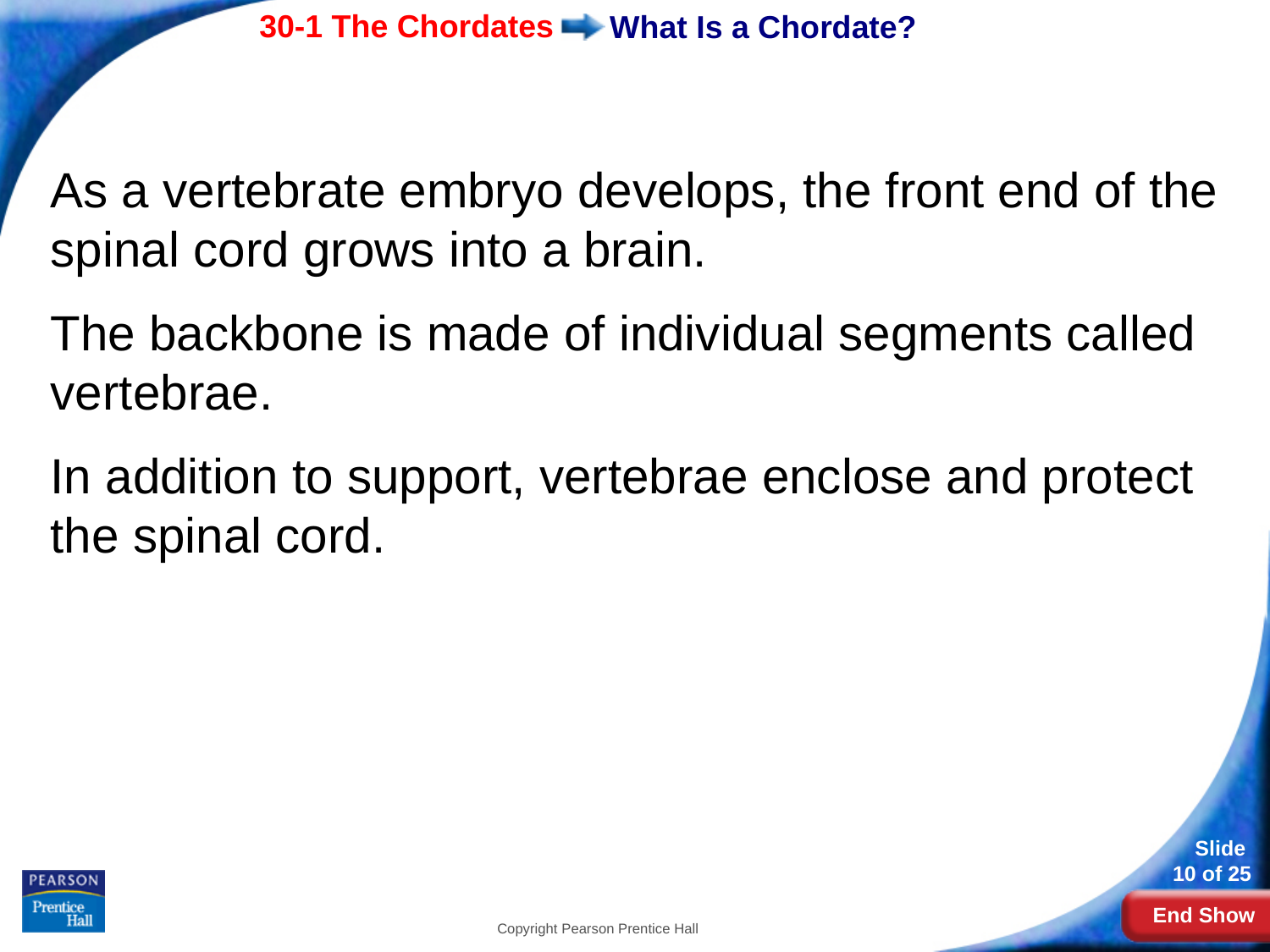

# What Is a Chordate?
As a vertebrate embryo develops, the front end of the spinal cord grows into a brain.
The backbone is made of individual segments called vertebrae.
In addition to support, vertebrae enclose and protect the spinal cord.
Copyright Pearson Prentice Hall